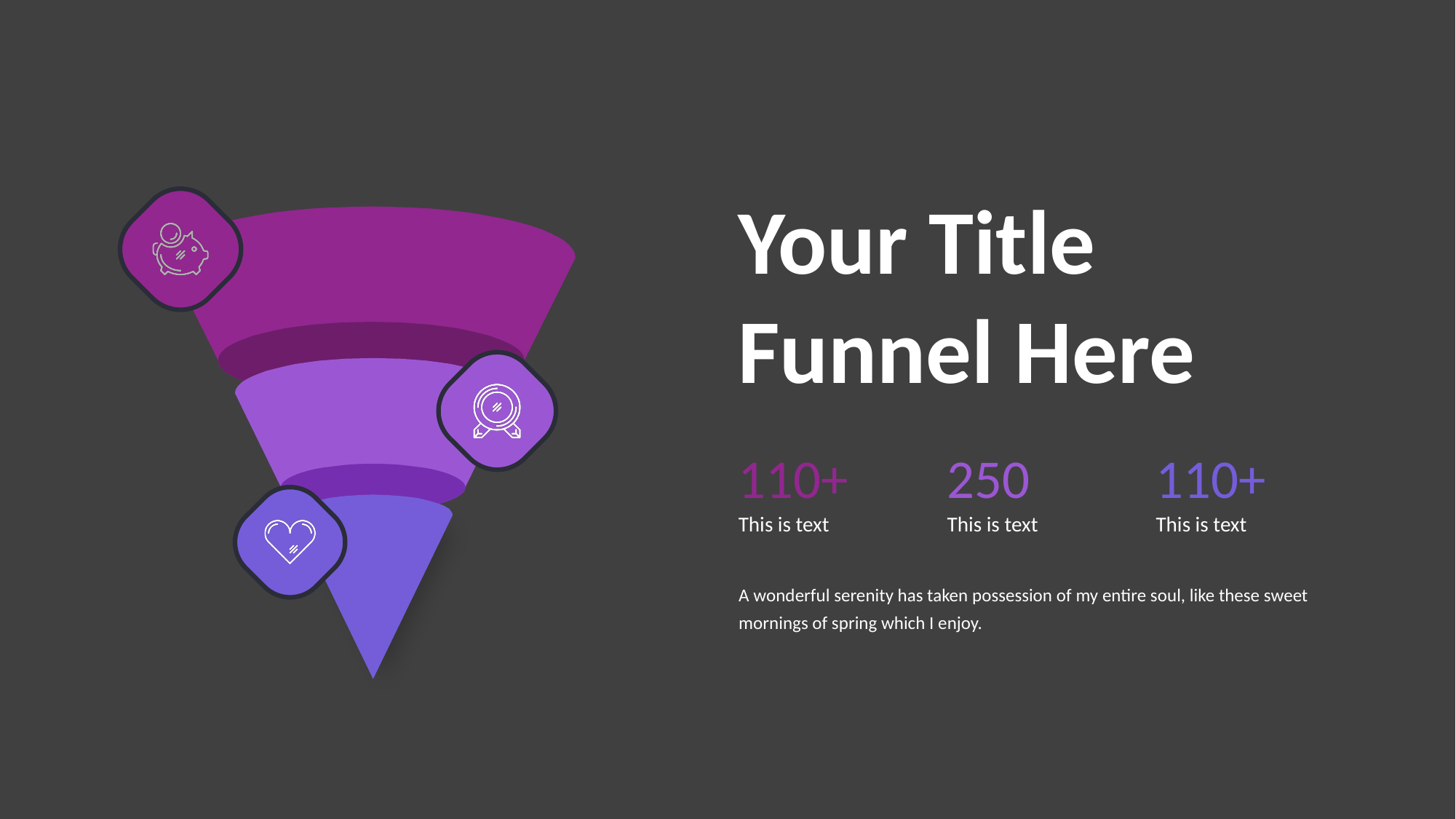

Your Title Funnel Here

110+
This is text
250
This is text
110+
This is text

A wonderful serenity has taken possession of my entire soul, like these sweet mornings of spring which I enjoy.